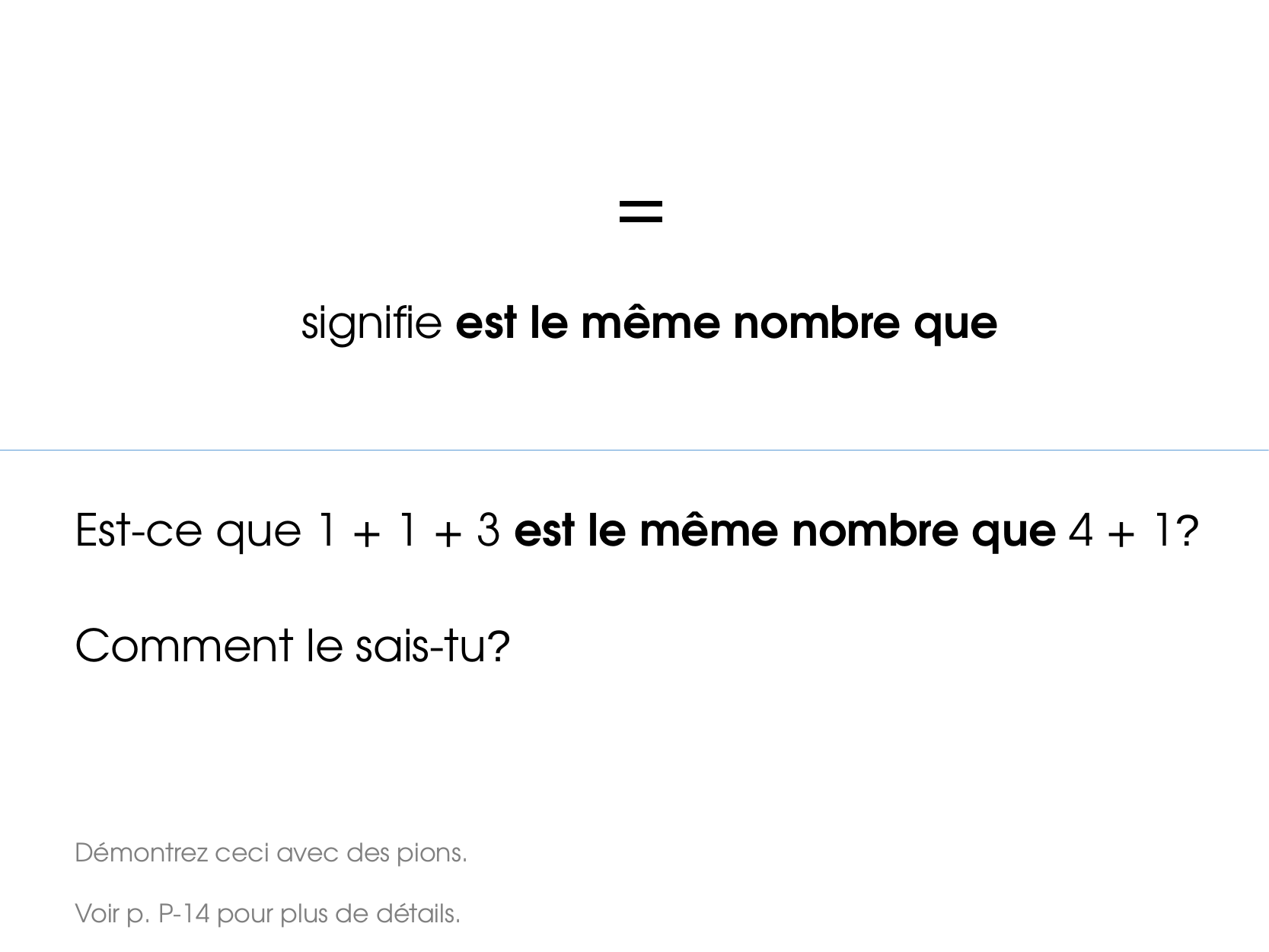

=
signifie est le même nombre que
Est-ce que 1 + 1 + 3 est le même nombre que 4 + 1?
Comment le sais-tu?
Démontrez ceci avec des pions.
Voir p. P-14 pour plus de détails.